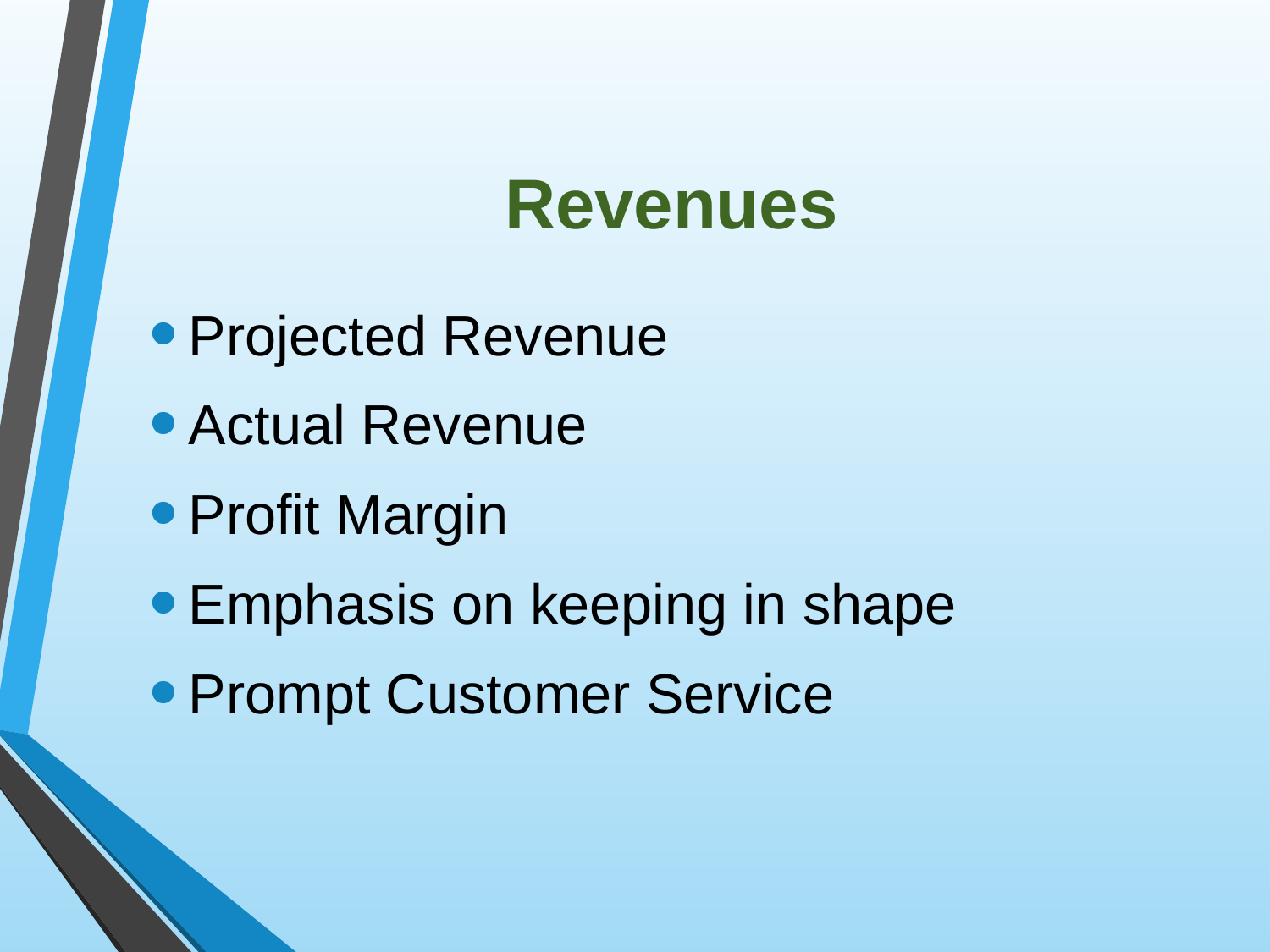

# Revenues
Projected Revenue
Actual Revenue
Profit Margin
Emphasis on keeping in shape
Prompt Customer Service